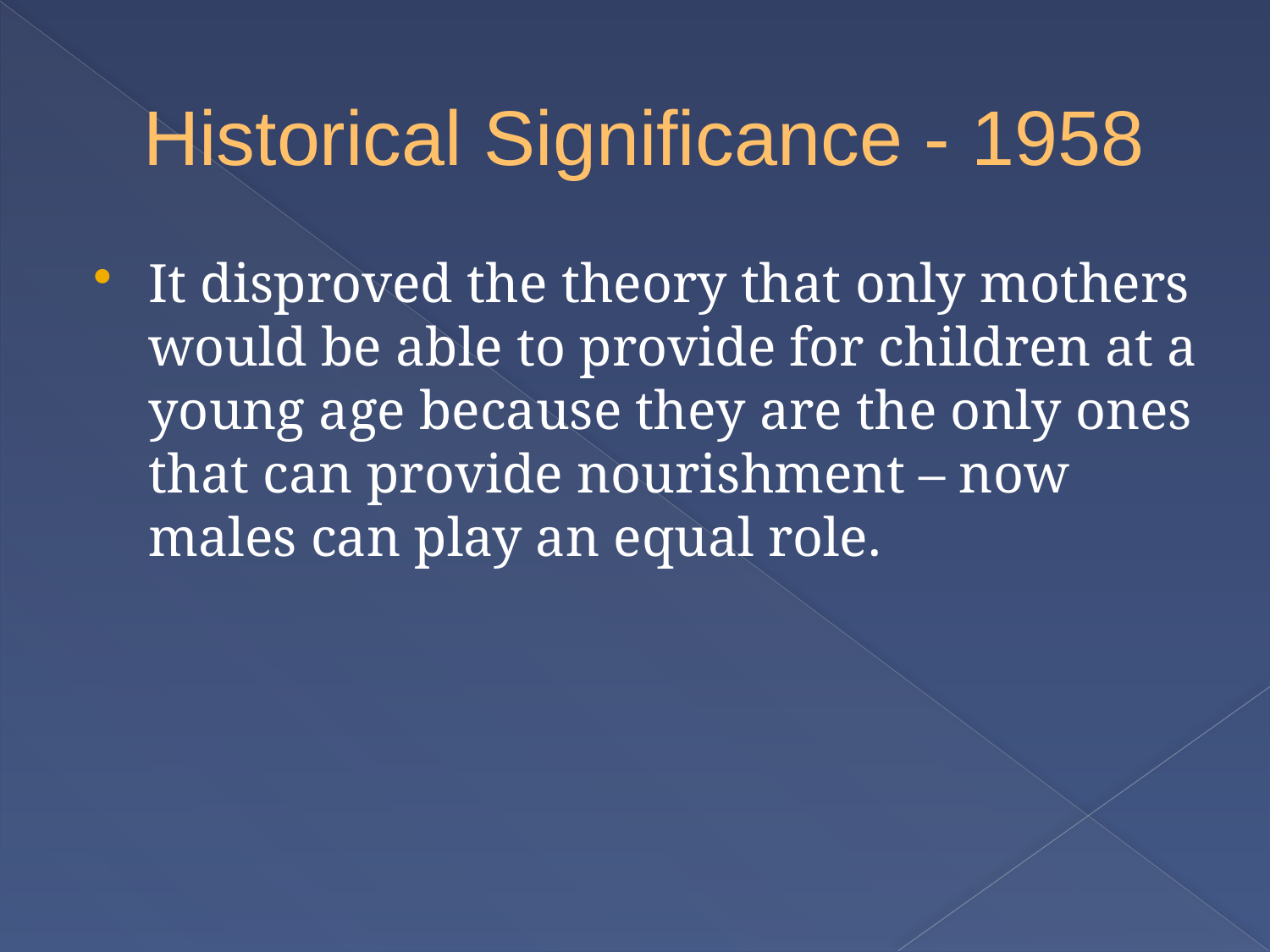

# Historical Significance - 1958
It disproved the theory that only mothers would be able to provide for children at a young age because they are the only ones that can provide nourishment – now males can play an equal role.